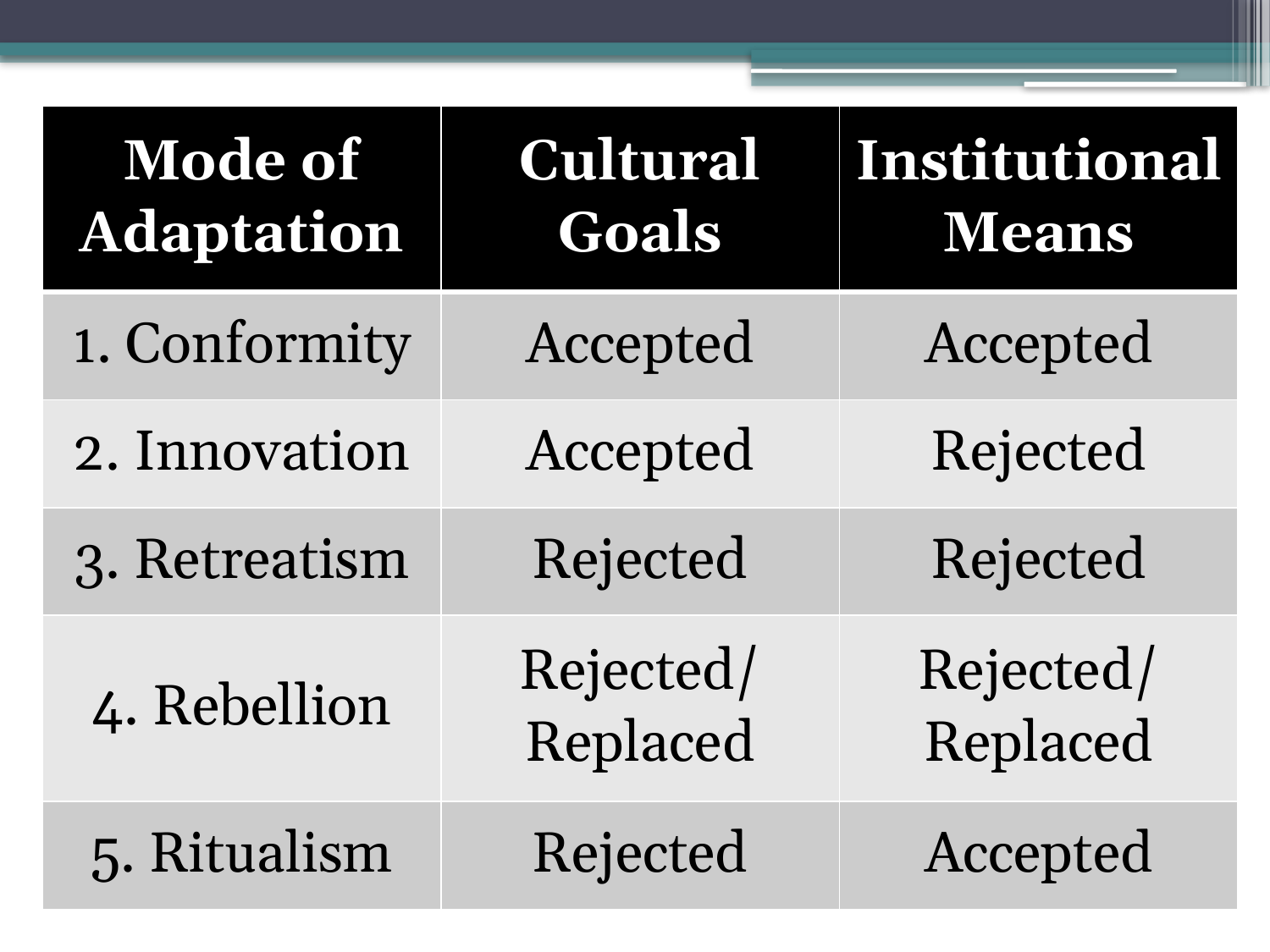

| Mode of Adaptation | Cultural Goals | Institutional Means |
| --- | --- | --- |
| 1. Conformity | Accepted | Accepted |
| 2. Innovation | Accepted | Rejected |
| 3. Retreatism | Rejected | Rejected |
| 4. Rebellion | Rejected/ Replaced | Rejected/ Replaced |
| 5. Ritualism | Rejected | Accepted |